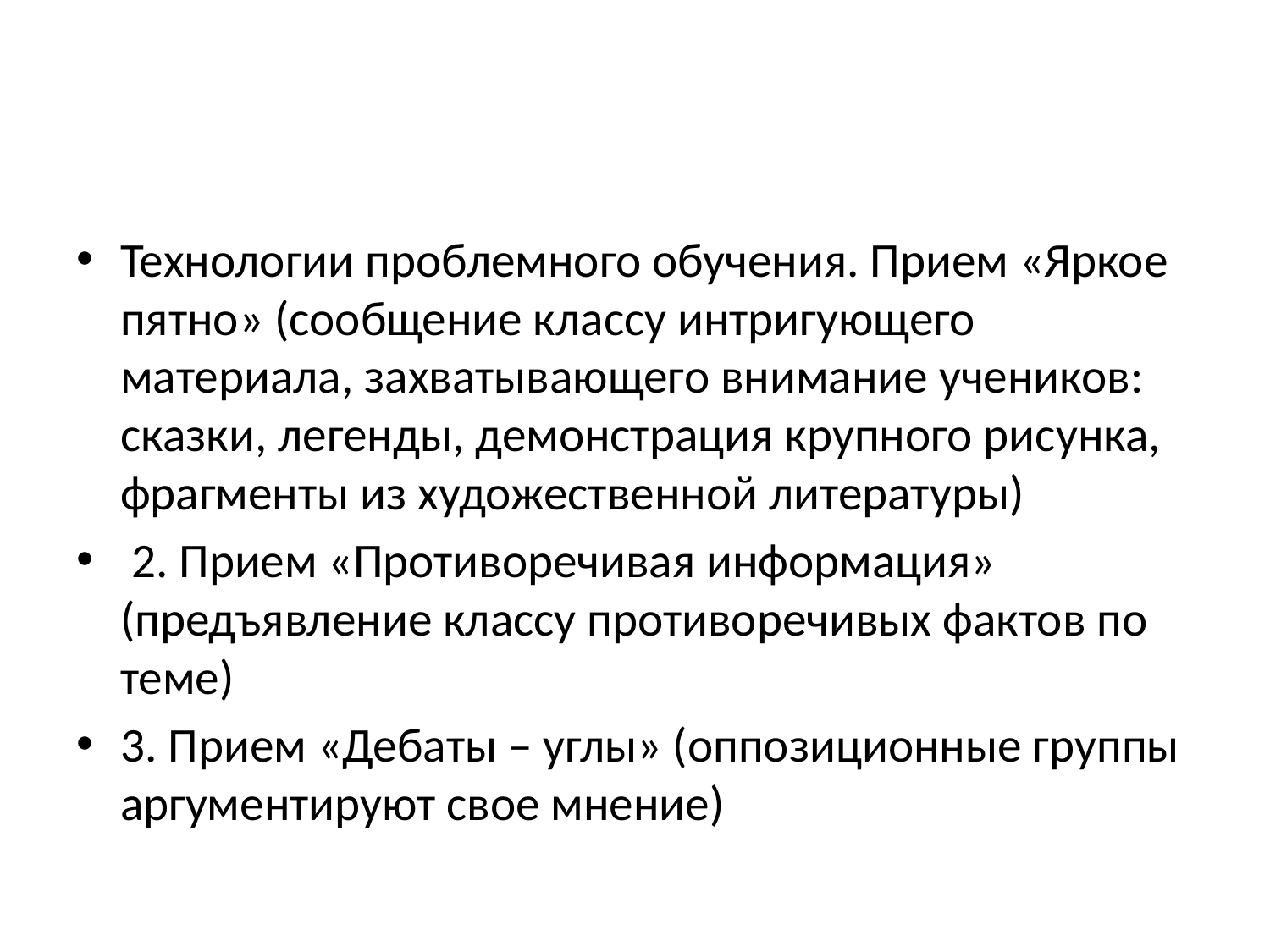

#
Технологии проблемного обучения. Прием «Яркое пятно» (сообщение классу интригующего материала, захватывающего внимание учеников: сказки, легенды, демонстрация крупного рисунка, фрагменты из художественной литературы)
 2. Прием «Противоречивая информация» (предъявление классу противоречивых фактов по теме)
3. Прием «Дебаты – углы» (оппозиционные группы аргументируют свое мнение)